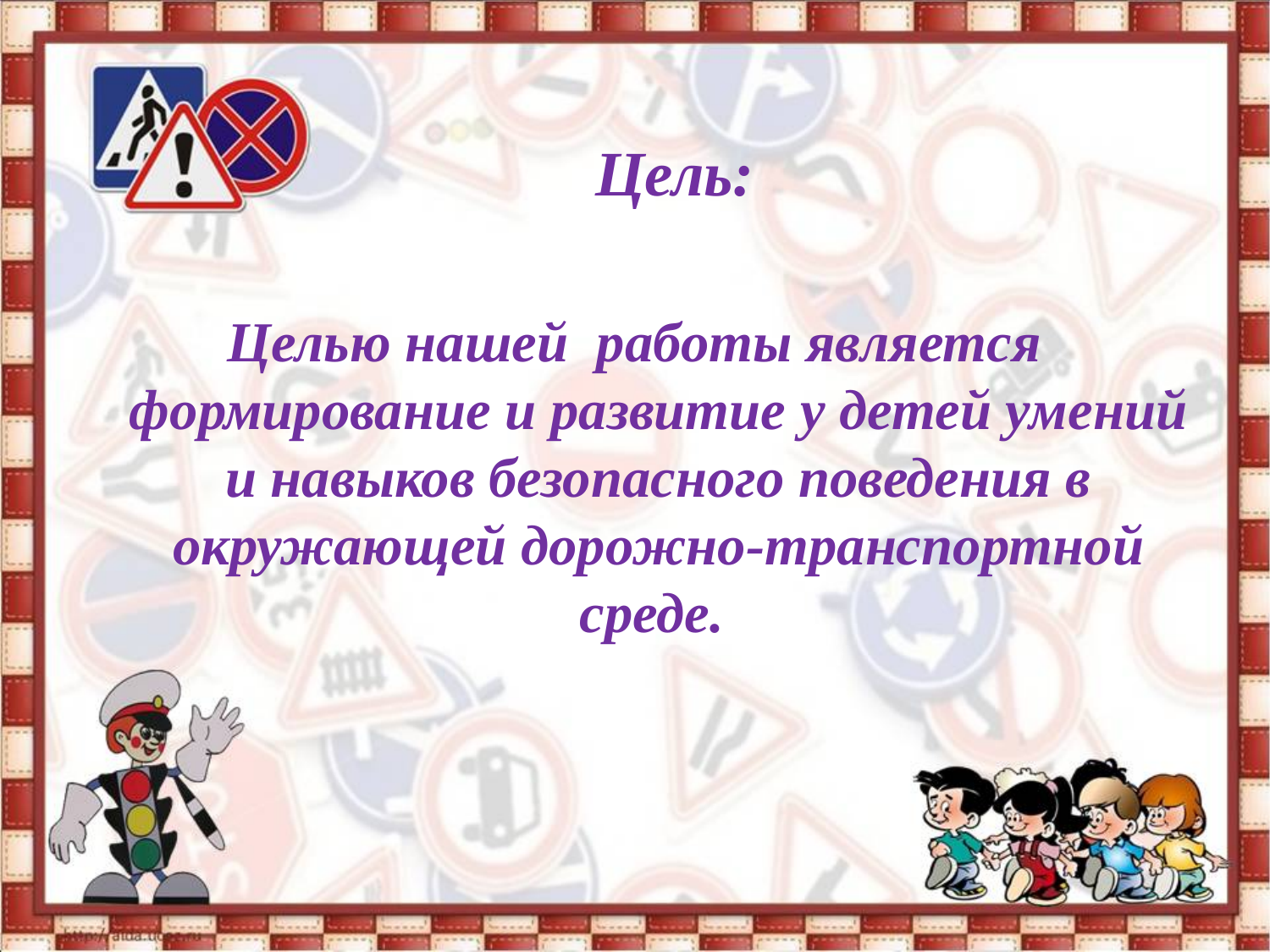

Цель:
# Целью нашей  работы является формирование и развитие у детей умений и навыков безопасного поведения в окружающей дорожно-транспортной среде.